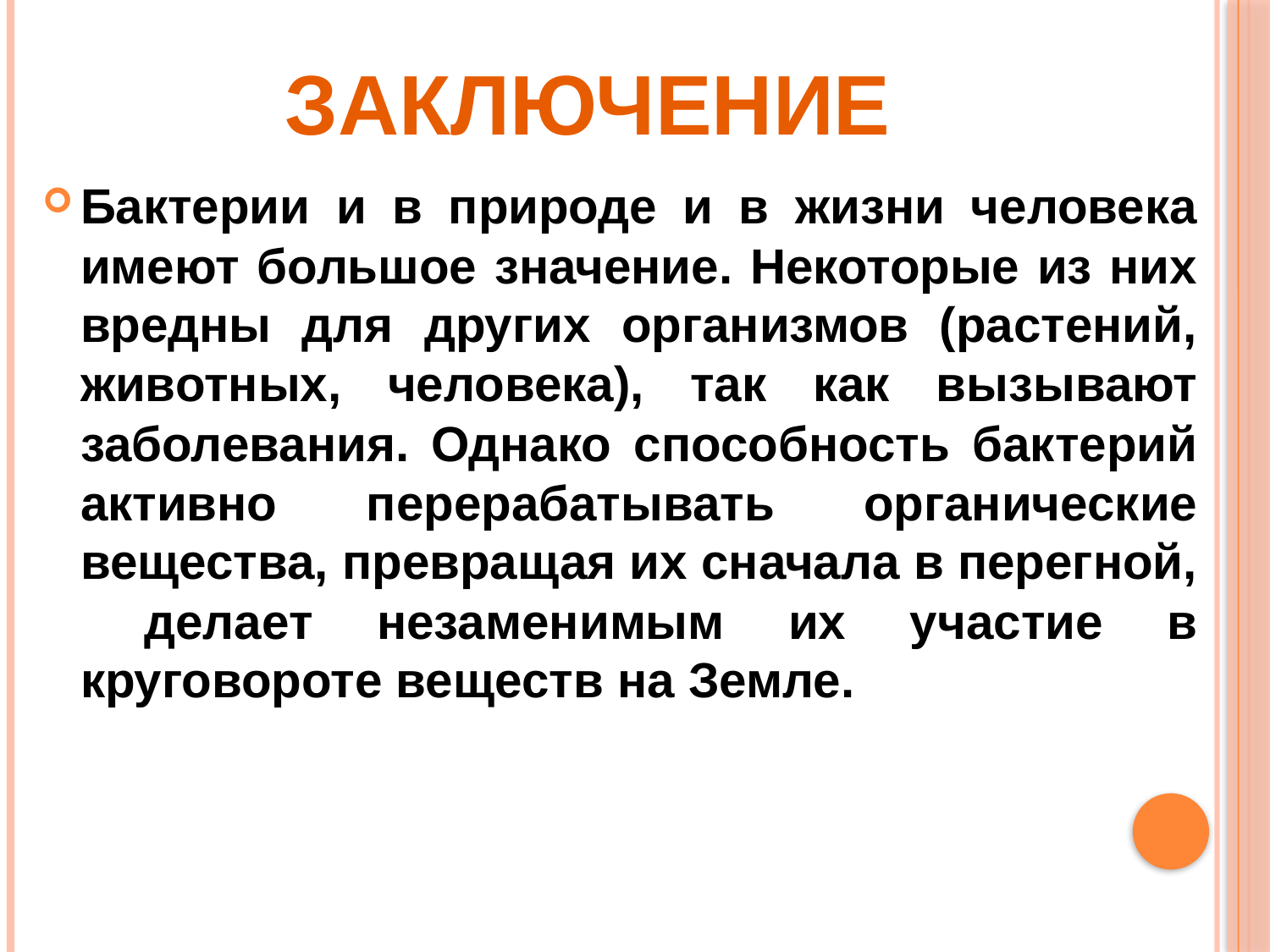

# Заключение
Бактерии и в природе и в жизни человека имеют большое значение. Некоторые из них вредны для других организмов (растений, животных, человека), так как вызывают заболевания. Однако способность бактерий активно перерабатывать органические вещества, превращая их сначала в перегной,  делает незаменимым их участие в круговороте веществ на Земле.